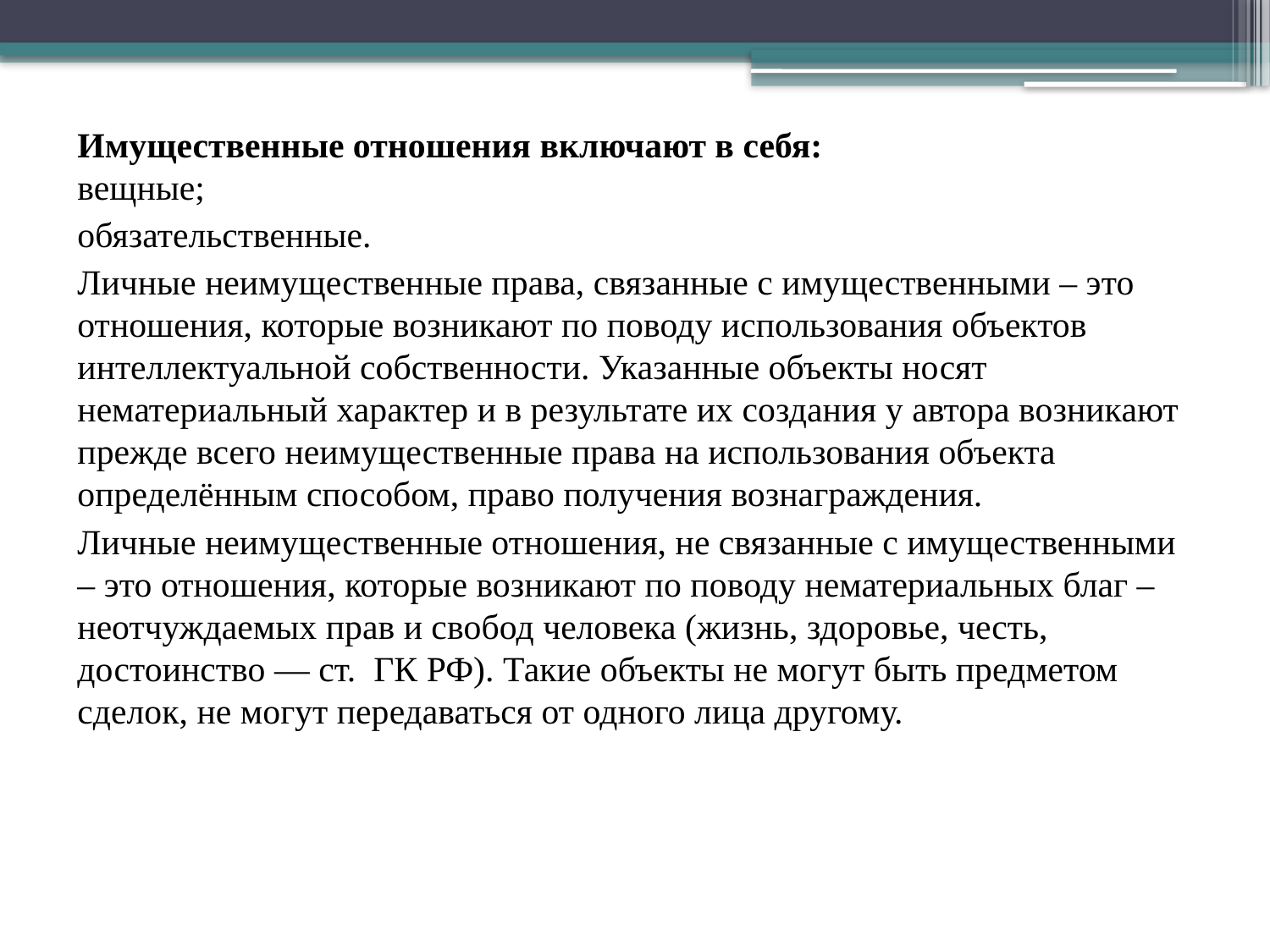

#
Имущественные отношения включают в себя:
вещные;
обязательственные.
Личные неимущественные права, связанные с имущественными – это отношения, которые возникают по поводу использования объектов интеллектуальной собственности. Указанные объекты носят нематериальный характер и в результате их создания у автора возникают прежде всего неимущественные права на использования объекта определённым способом, право получения вознаграждения.
Личные неимущественные отношения, не связанные с имущественными – это отношения, которые возникают по поводу нематериальных благ – неотчуждаемых прав и свобод человека (жизнь, здоровье, честь, достоинство — ст.  ГК РФ). Такие объекты не могут быть предметом сделок, не могут передаваться от одного лица другому.